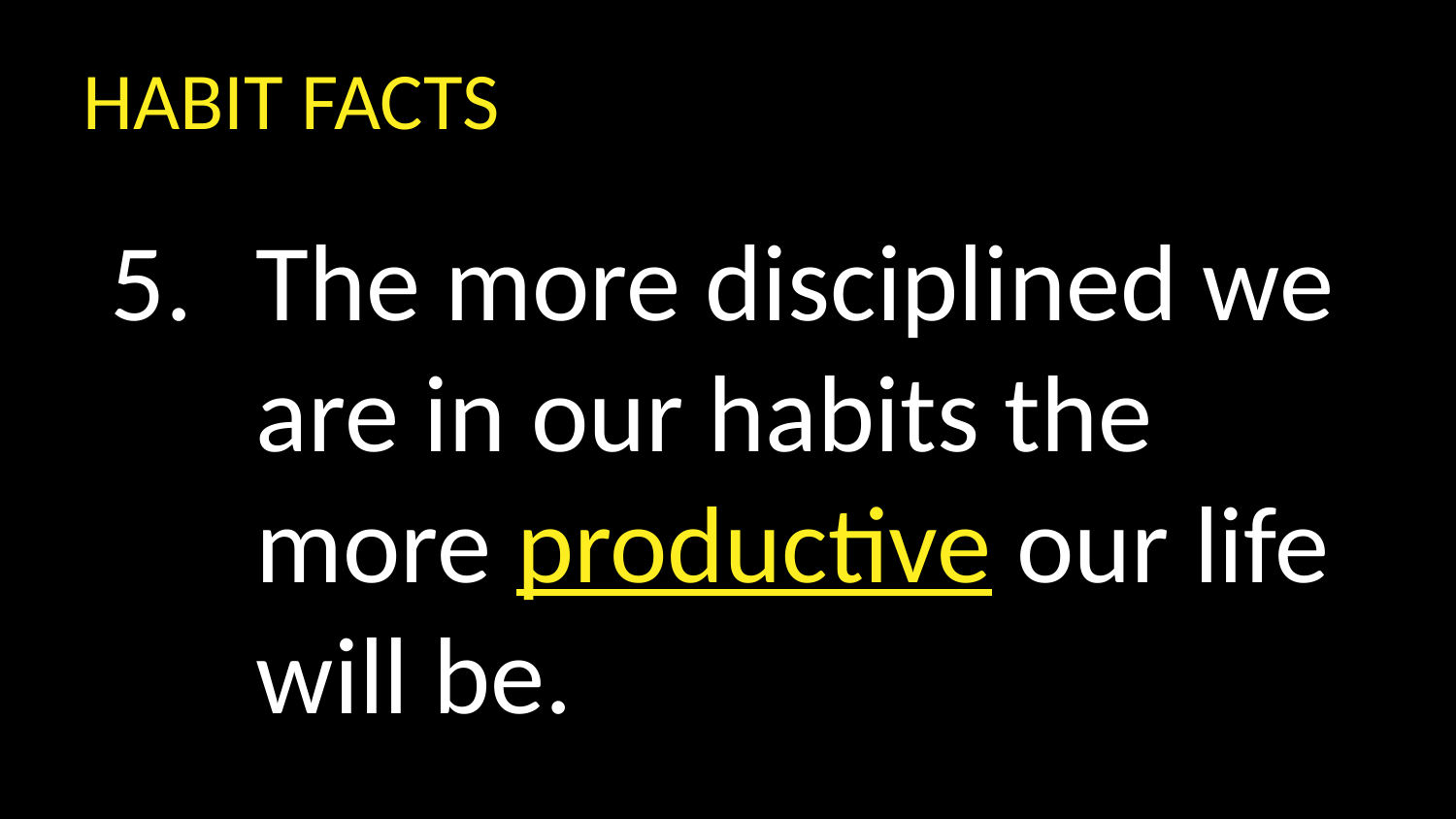

HABIT FACTS
The more disciplined we are in our habits the more productive our life will be.